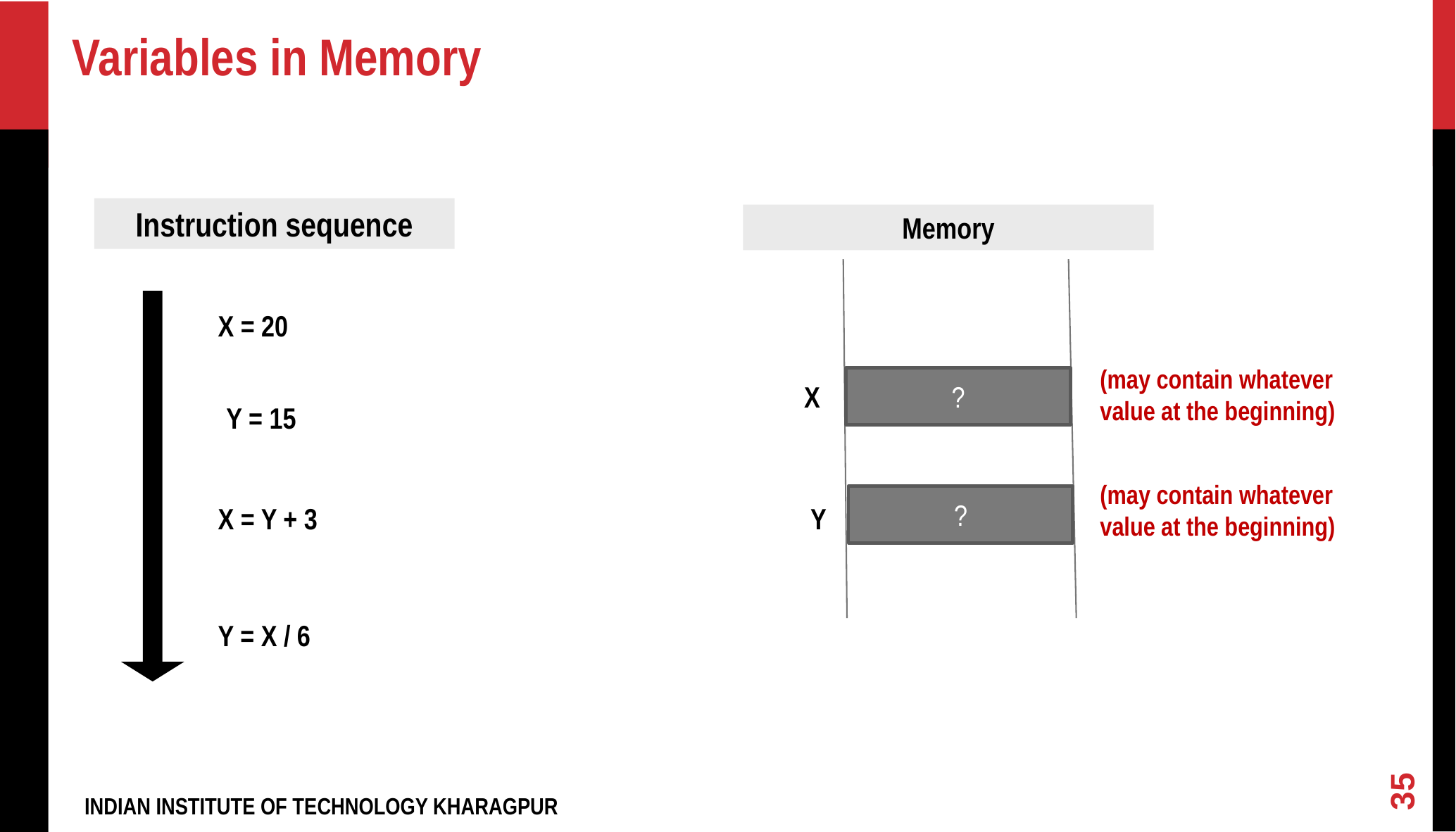

Variables in Memory
Instruction sequence
Memory

X = 20
(may contain whatever value at the beginning)
?
X
Y = 15
(may contain whatever value at the beginning)
?
X = Y + 3
Y
Y = X / 6
35
INDIAN INSTITUTE OF TECHNOLOGY KHARAGPUR